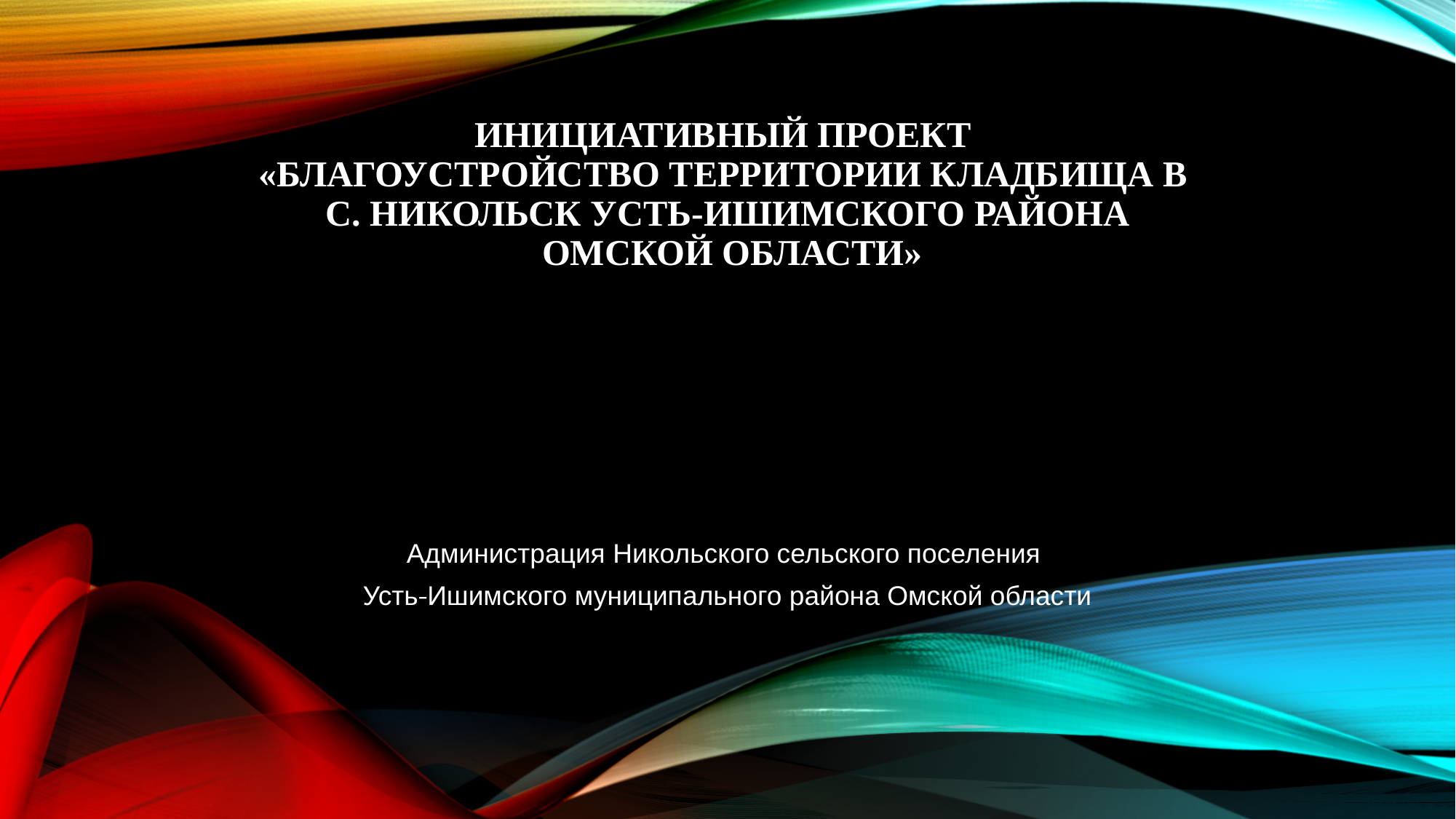

# Инициативный проект «Благоустройство территории кладбища в с. Никольск Усть-Ишимского района Омской области»
Администрация Никольского сельского поселения
Усть-Ишимского муниципального района Омской области